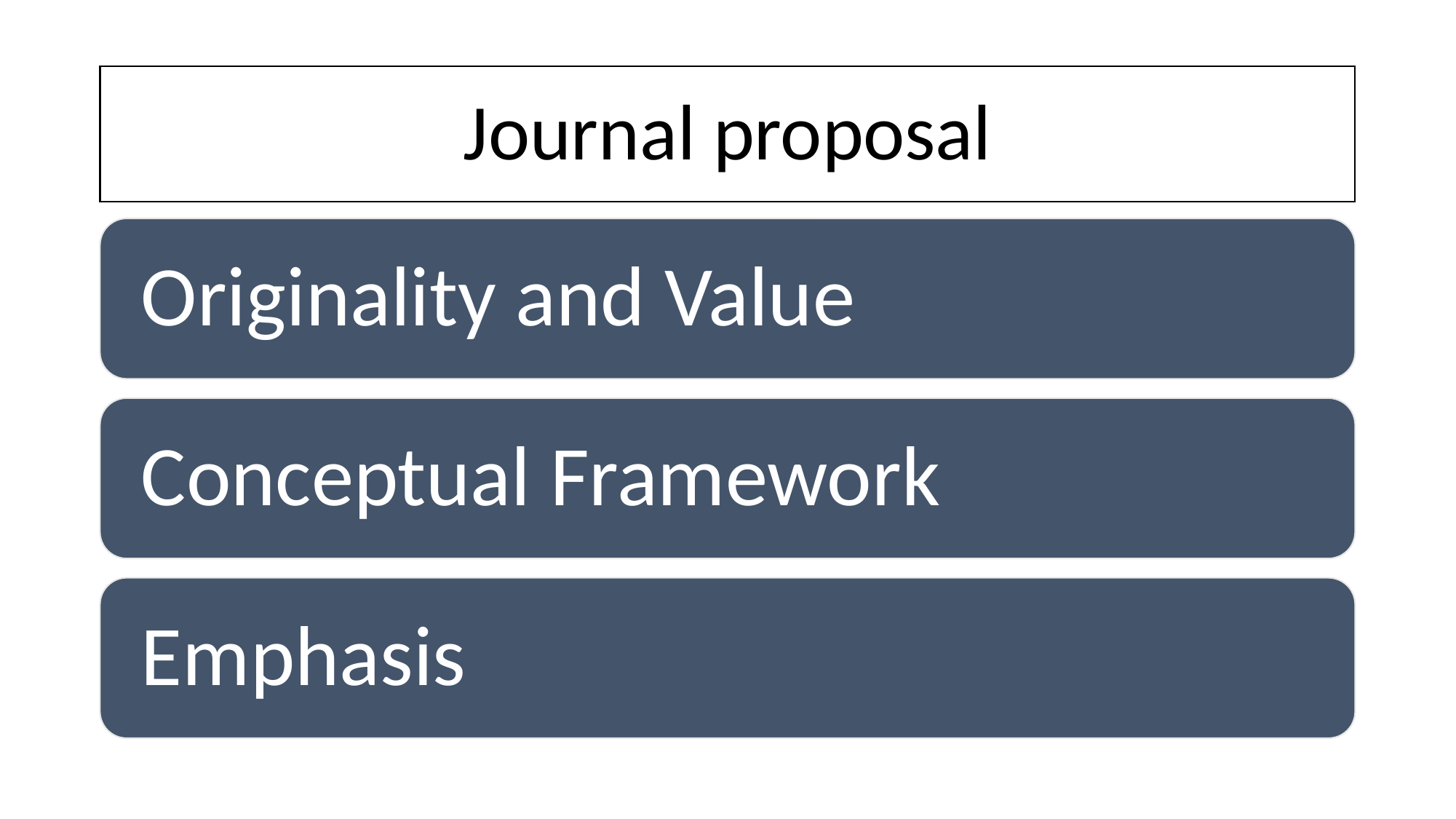

# Journal proposal
Originality and Value
Conceptual Framework
Emphasis